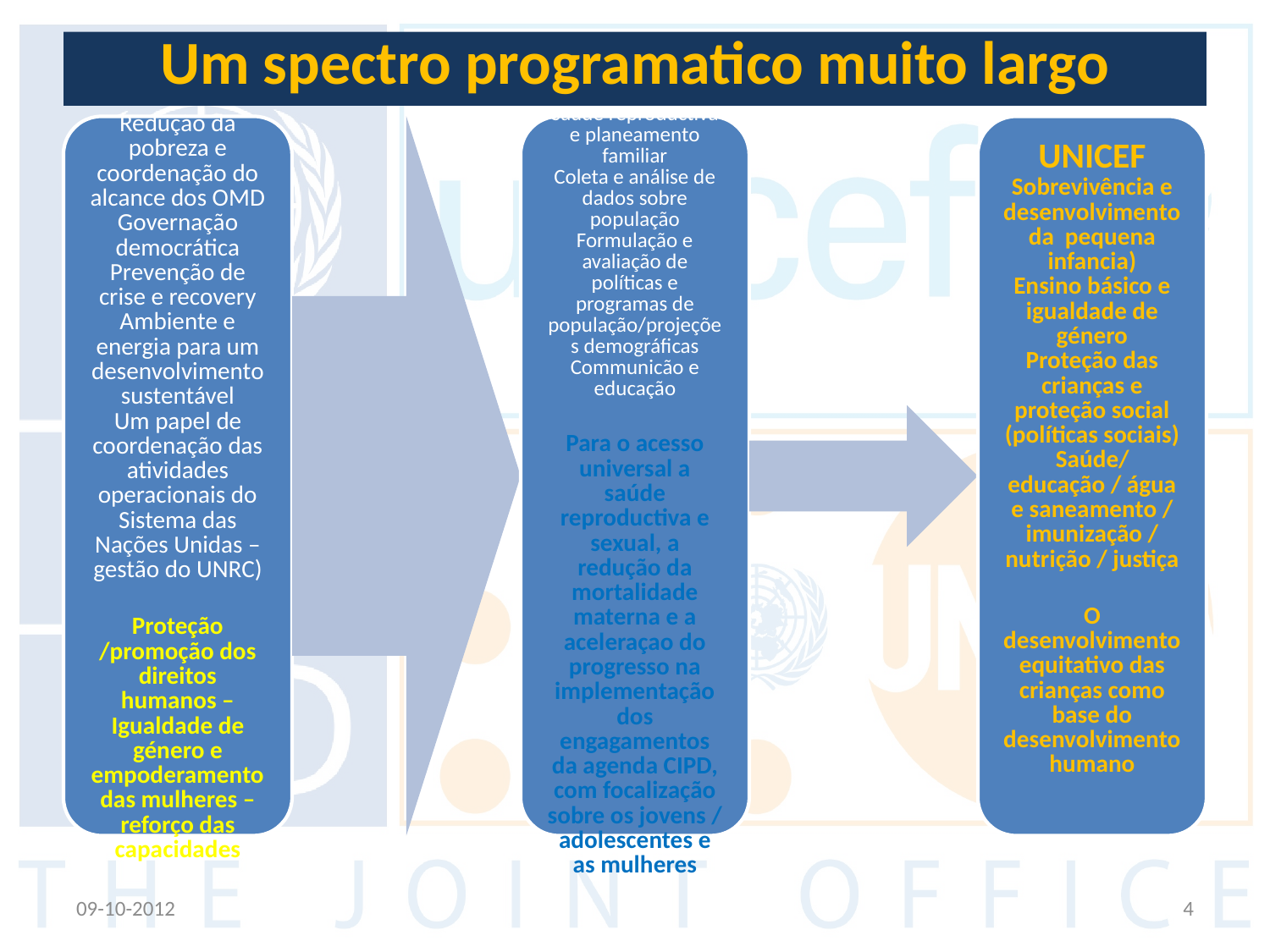

Um spectro programatico muito largo
PNUD
Redução da pobreza e coordenação do alcance dos OMD
Governação democrática
Prevenção de crise e recovery
Ambiente e energia para um desenvolvimento sustentável
Um papel de coordenação das atividades operacionais do Sistema das Nações Unidas – gestão do UNRC)
Proteção /promoção dos direitos humanos –Igualdade de género e empoderamento das mulheres – reforço das capacidades
UNFPA
Saúde reproductiva e planeamento familiar
Coleta e análise de dados sobre população
Formulação e avaliação de políticas e programas de população/projeções demográficas
Communicão e educação
Para o acesso universal a saúde reproductiva e sexual, a redução da mortalidade materna e a aceleraçao do progresso na implementação dos engagamentos da agenda CIPD, com focalização sobre os jovens / adolescentes e as mulheres
UNICEF
Sobrevivência e desenvolvimento da  pequena infancia)
Ensino básico e igualdade de género
Proteção das crianças e proteção social (políticas sociais)
Saúde/educação / água e saneamento / imunização / nutrição / justiça
O desenvolvimento equitativo das crianças como base do desenvolvimento humano
09-10-2012
4